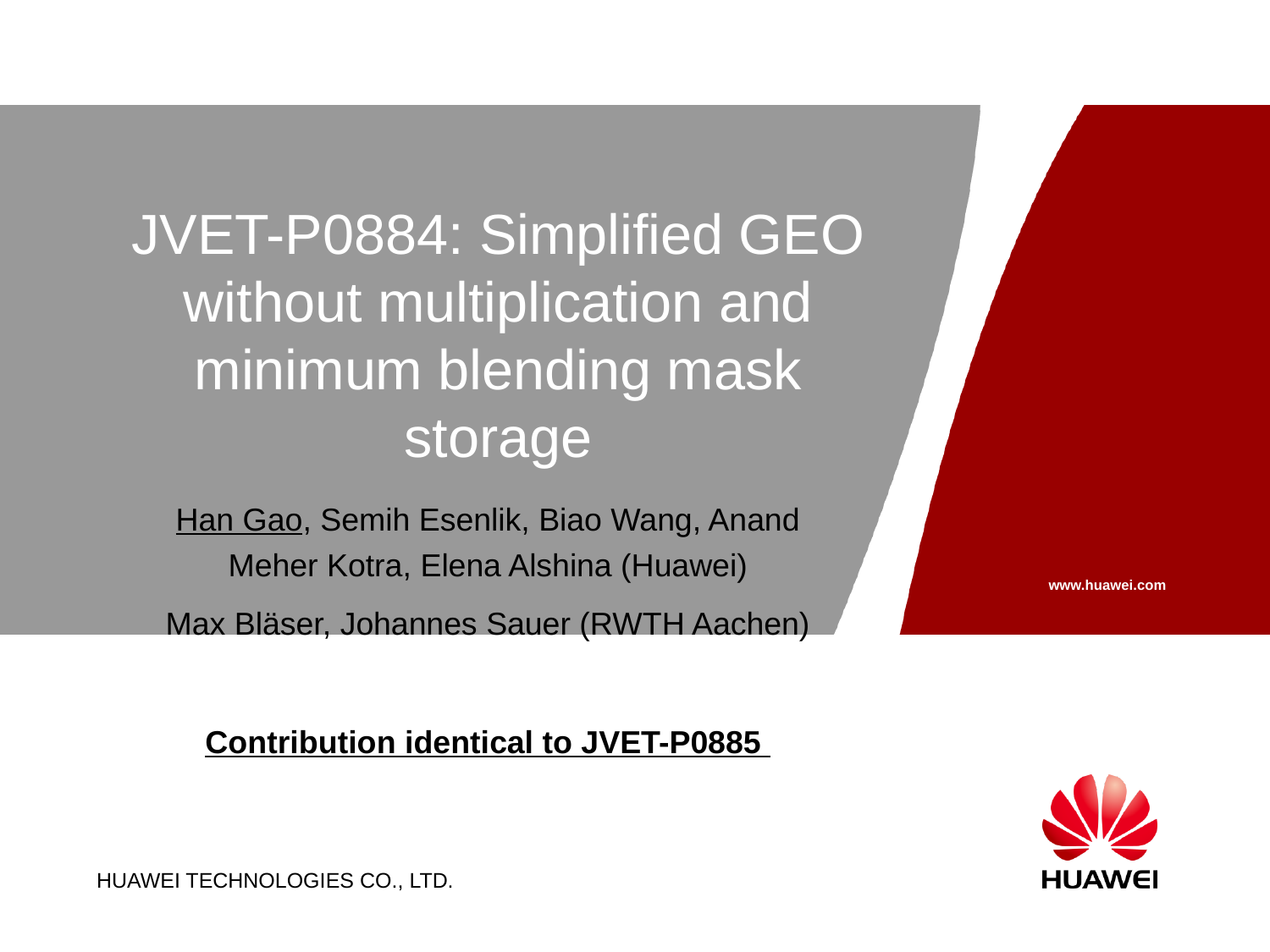

# JVET-P0884: Simplified GEO without multiplication and minimum blending mask storage
Han Gao, Semih Esenlik, Biao Wang, Anand Meher Kotra, Elena Alshina (Huawei)
Max Bläser, Johannes Sauer (RWTH Aachen)

Contribution identical to JVET-P0885